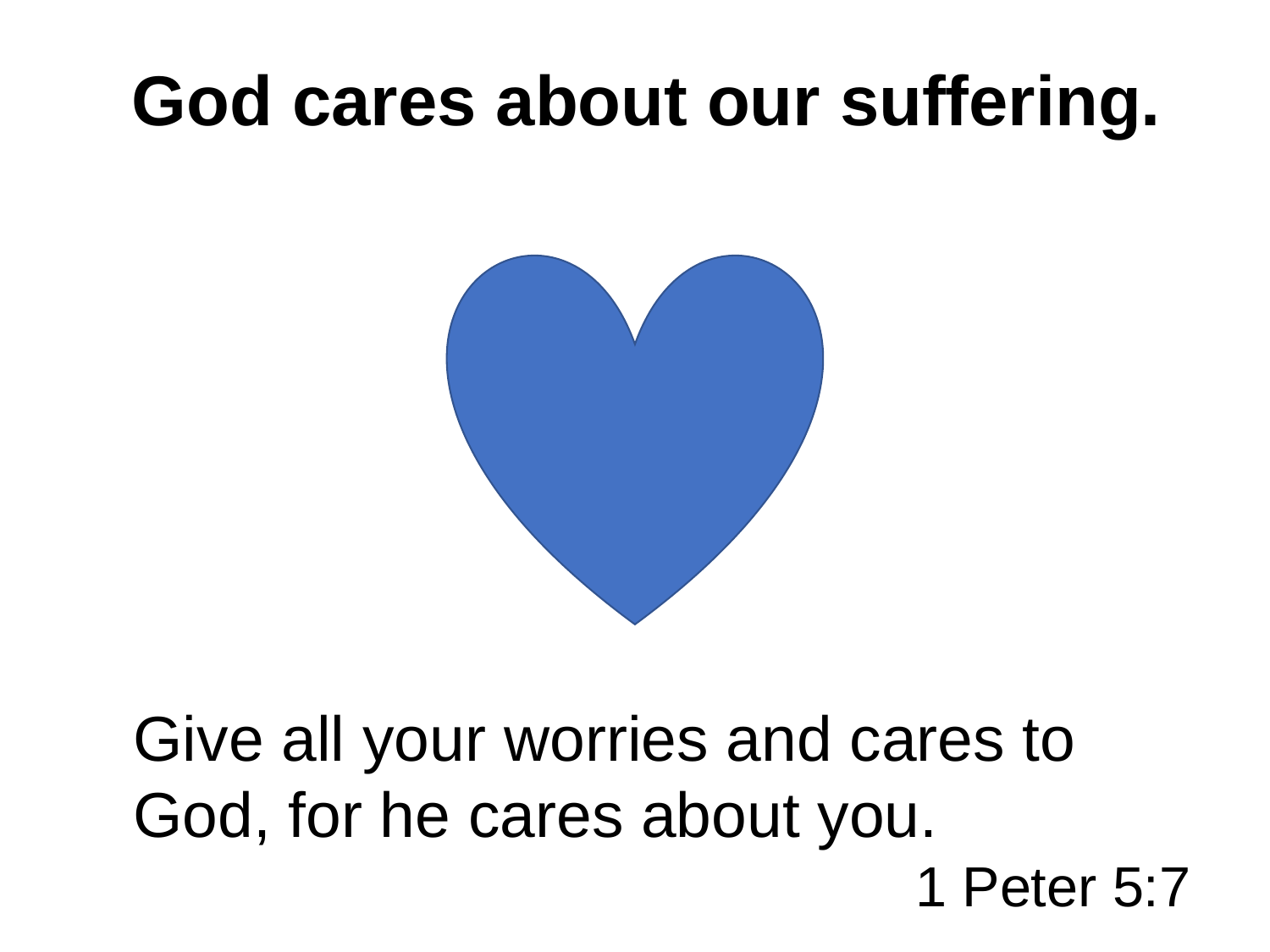

God cares about our suffering.

Give all your worries and cares to God, for he cares about you.
1 Peter 5:7